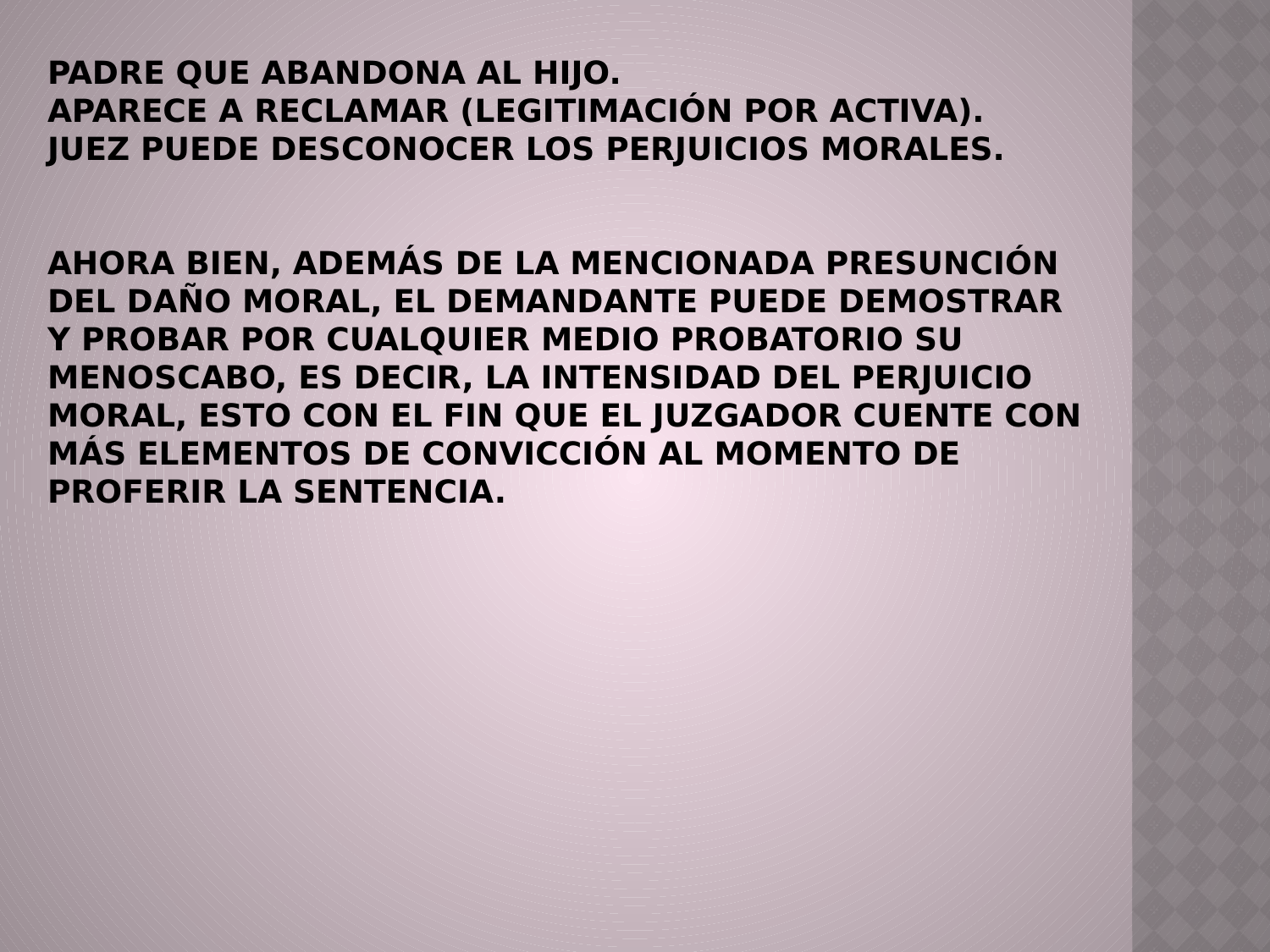

PADRE QUE ABANDONA AL HIJO.
APARECE A RECLAMAR (LEGITIMACIÓN POR ACTIVA).
JUEZ PUEDE DESCONOCER LOS PERJUICIOS MORALES.

AHORA BIEN, ADEMÁS DE LA MENCIONADA PRESUNCIÓN DEL DAÑO MORAL, EL DEMANDANTE PUEDE DEMOSTRAR Y PROBAR POR CUALQUIER MEDIO PROBATORIO SU MENOSCABO, ES DECIR, LA INTENSIDAD DEL PERJUICIO MORAL, ESTO CON EL FIN QUE EL JUZGADOR CUENTE CON MÁS ELEMENTOS DE CONVICCIÓN AL MOMENTO DE PROFERIR LA SENTENCIA.